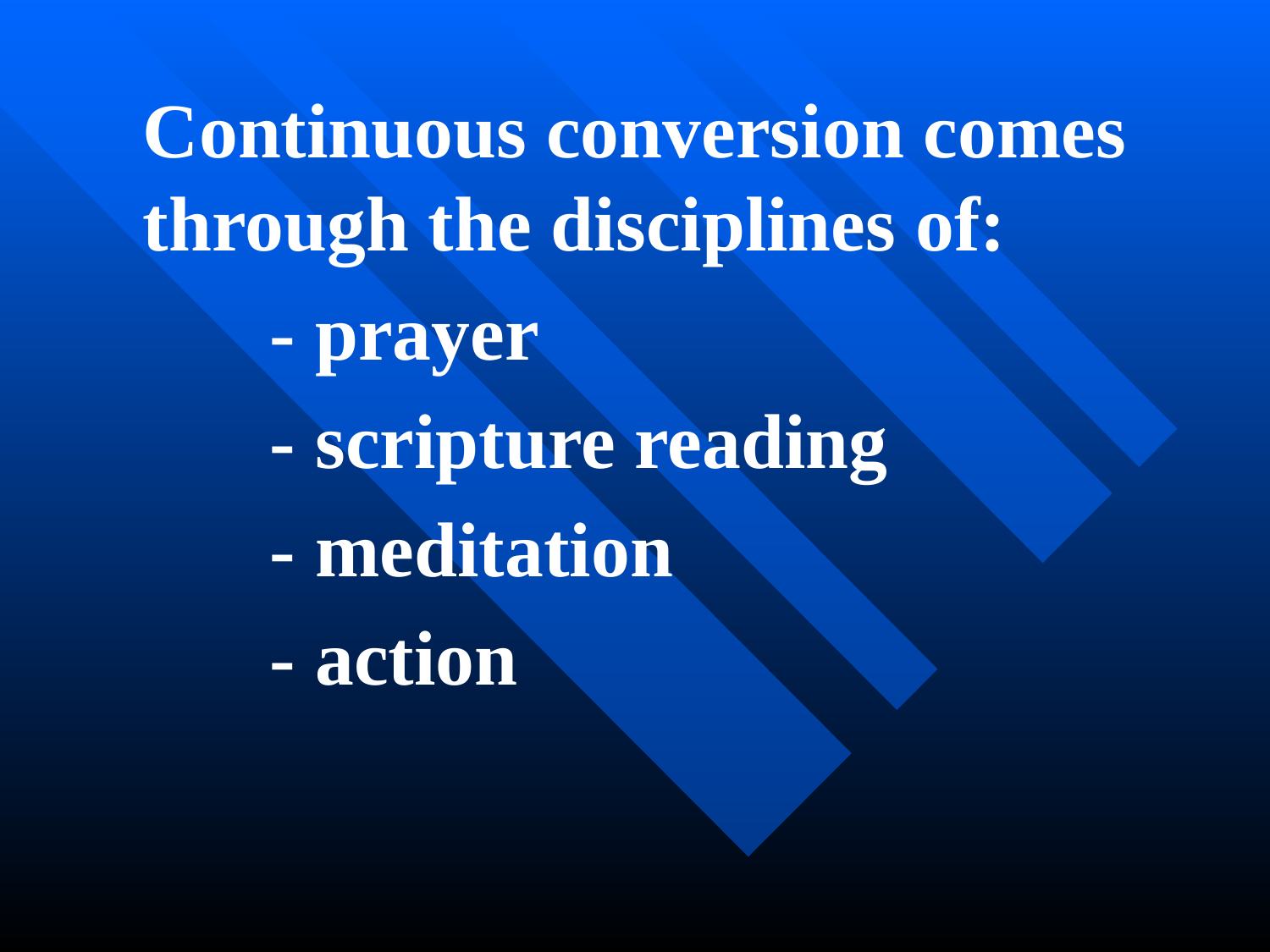

Continuous conversion comes through the disciplines of:
 	 	- prayer
		- scripture reading
		- meditation
		- action